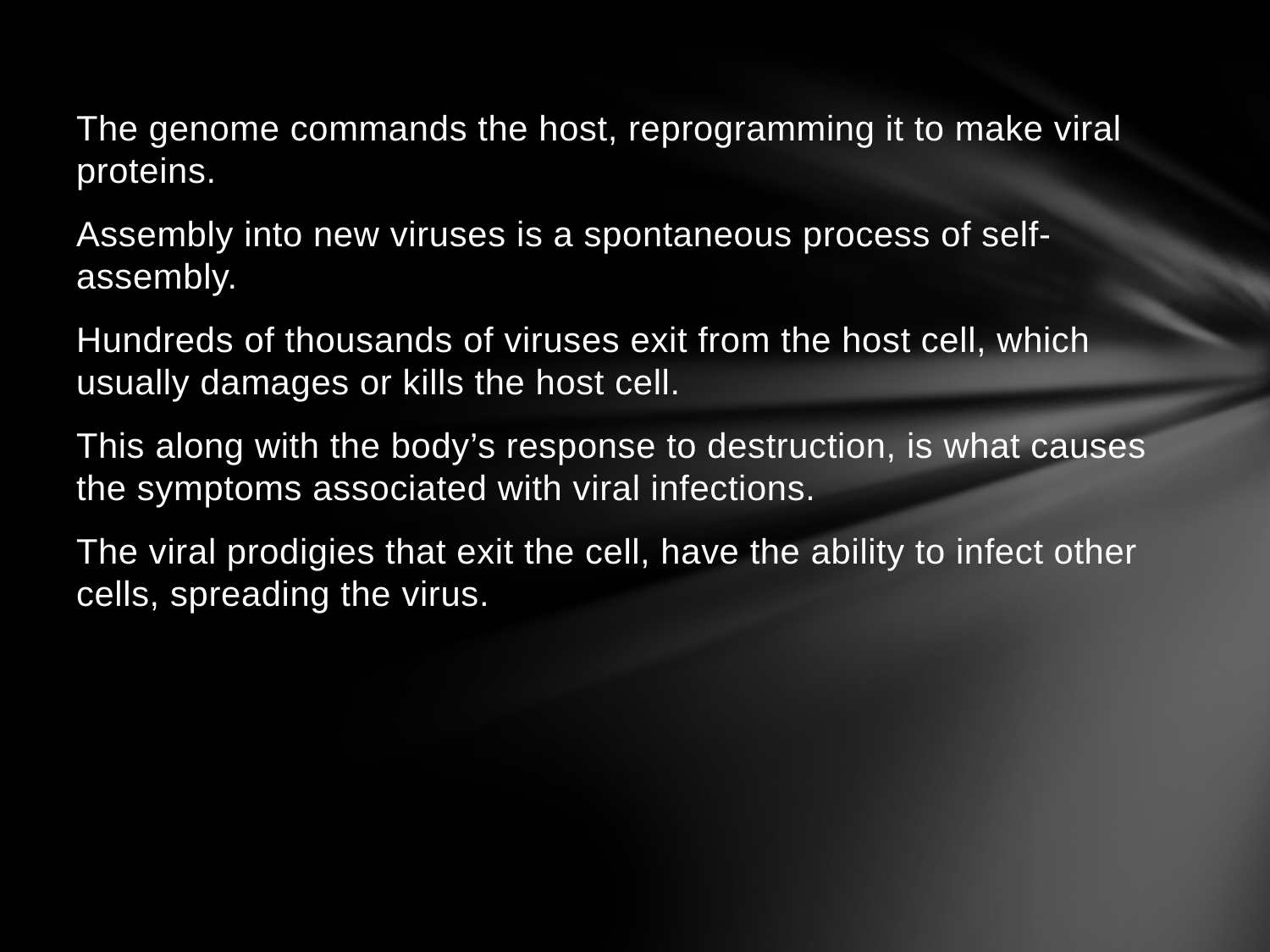

The genome commands the host, reprogramming it to make viral proteins.
Assembly into new viruses is a spontaneous process of self-assembly.
Hundreds of thousands of viruses exit from the host cell, which usually damages or kills the host cell.
This along with the body’s response to destruction, is what causes the symptoms associated with viral infections.
The viral prodigies that exit the cell, have the ability to infect other cells, spreading the virus.